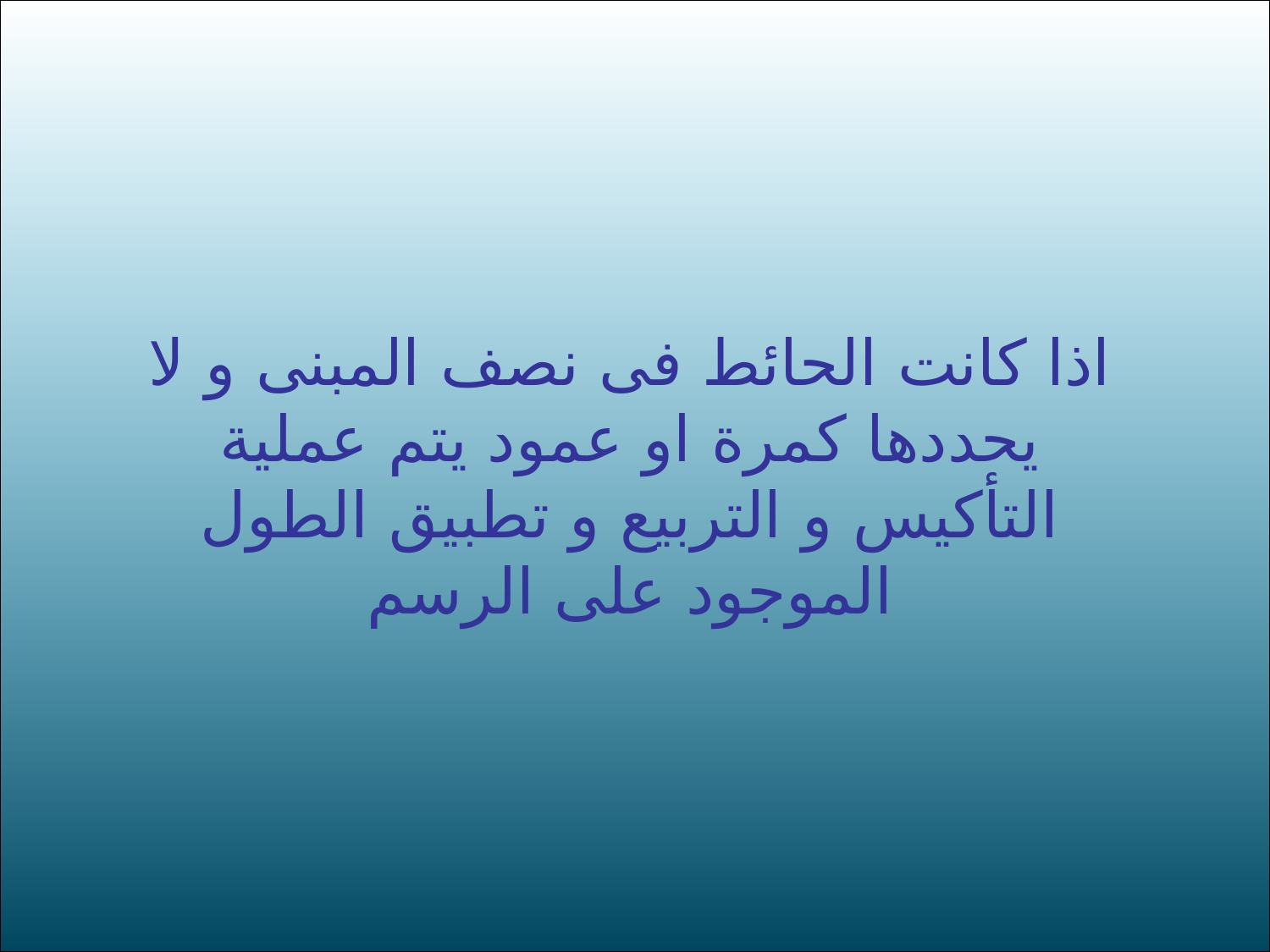

اذا كانت الحائط فى نصف المبنى و لا يحددها كمرة او عمود يتم عملية التأكيس و التربيع و تطبيق الطول الموجود على الرسم